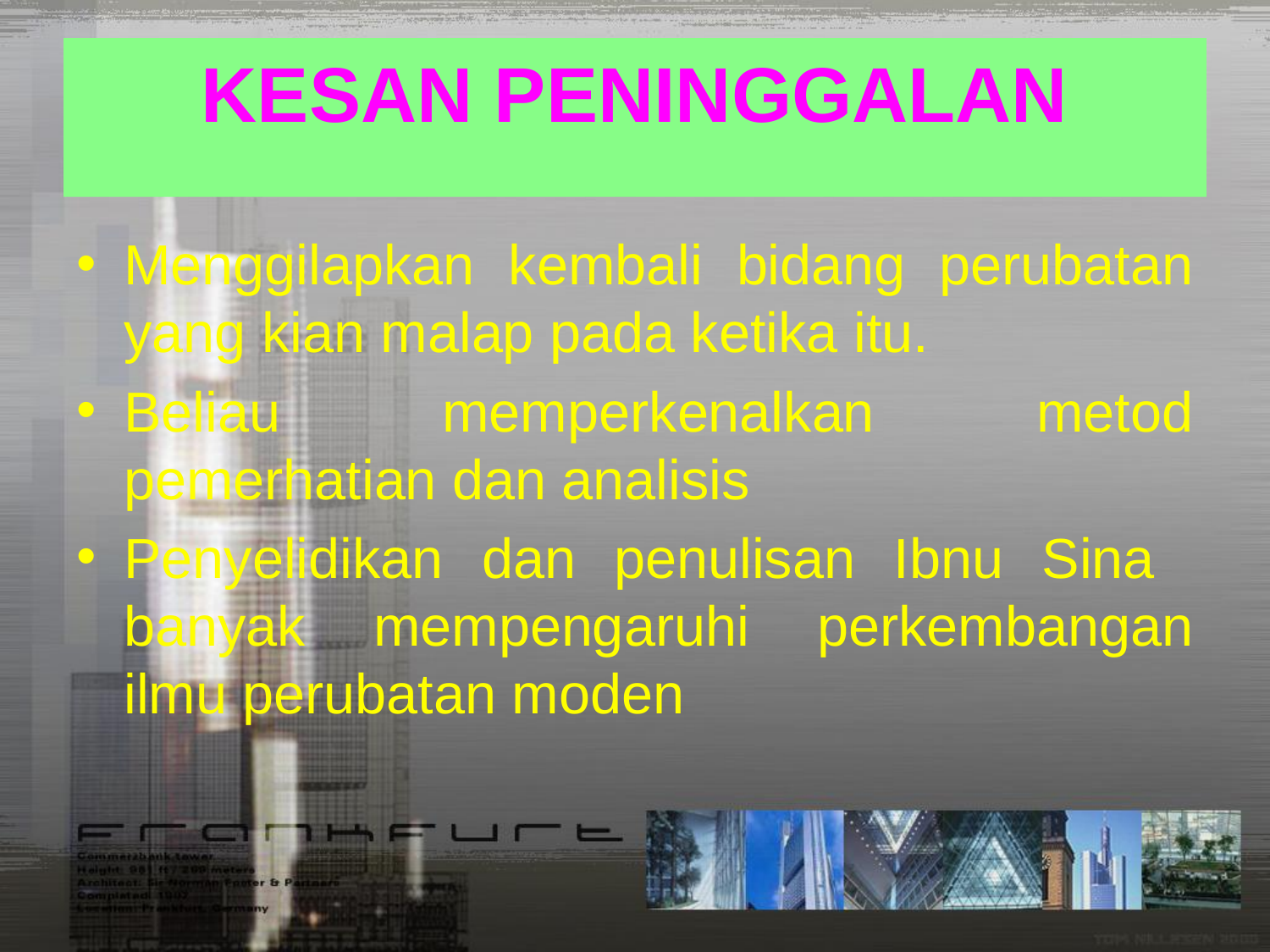

# KESAN PENINGGALAN
Menggilapkan kembali bidang perubatan yang kian malap pada ketika itu.
Beliau memperkenalkan metod pemerhatian dan analisis
Penyelidikan dan penulisan Ibnu Sina  banyak mempengaruhi perkembangan ilmu perubatan moden